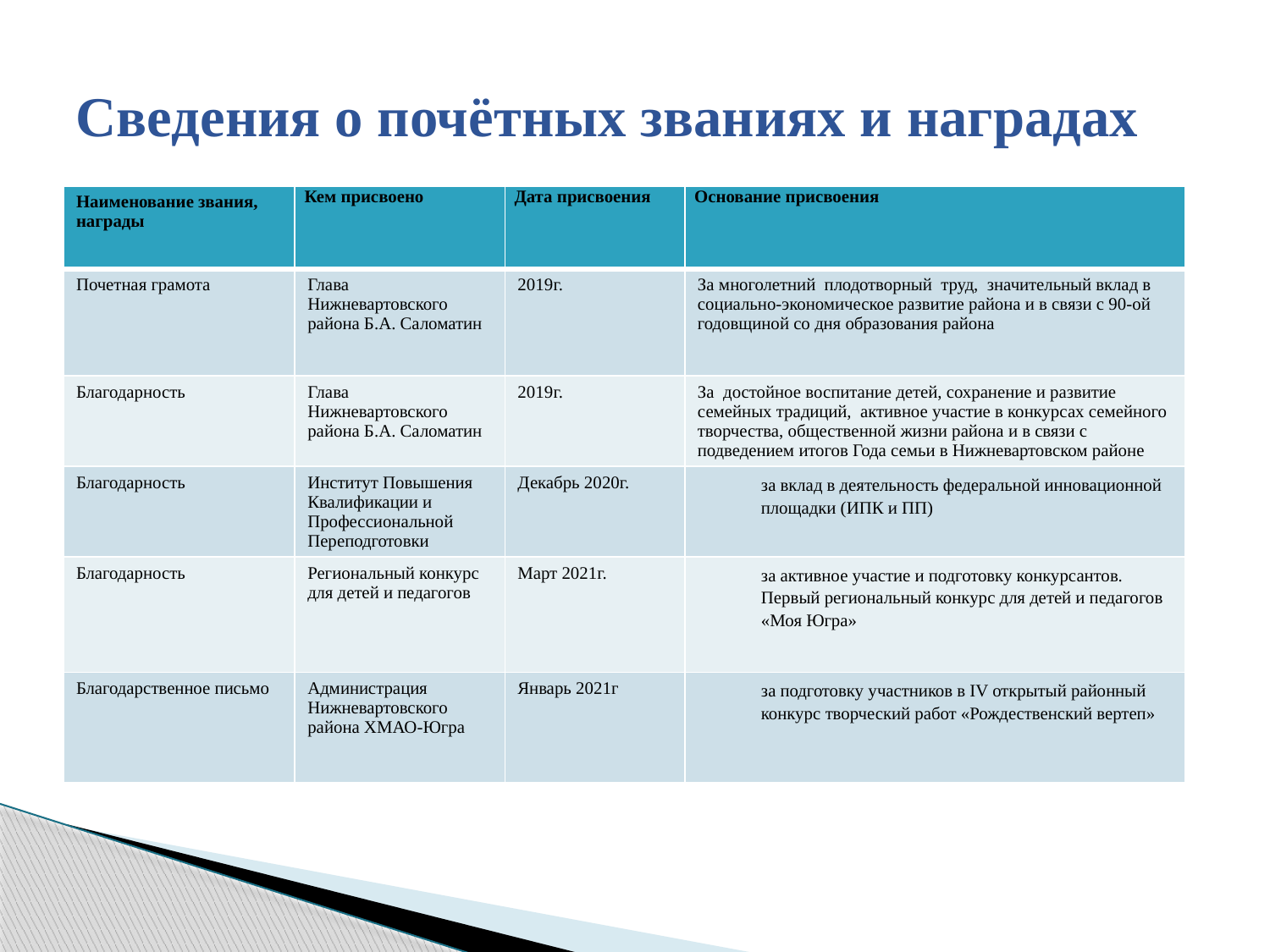

# Сведения о почётных званиях и наградах
| Наименование звания, награды | Кем присвоено | Дата присвоения | Основание присвоения |
| --- | --- | --- | --- |
| Почетная грамота | Глава Нижневартовского района Б.А. Саломатин | 2019г. | За многолетний плодотворный труд, значительный вклад в социально-экономическое развитие района и в связи с 90-ой годовщиной со дня образования района |
| Благодарность | Глава Нижневартовского района Б.А. Саломатин | 2019г. | За достойное воспитание детей, сохранение и развитие семейных традиций, активное участие в конкурсах семейного творчества, общественной жизни района и в связи с подведением итогов Года семьи в Нижневартовском районе |
| Благодарность | Институт Повышения Квалификации и Профессиональной Переподготовки | Декабрь 2020г. | за вклад в деятельность федеральной инновационной площадки (ИПК и ПП) |
| Благодарность | Региональный конкурс для детей и педагогов | Март 2021г. | за активное участие и подготовку конкурсантов. Первый региональный конкурс для детей и педагогов «Моя Югра» |
| Благодарственное письмо | Администрация Нижневартовского района ХМАО-Югра | Январь 2021г | за подготовку участников в IV открытый районный конкурс творческий работ «Рождественский вертеп» |